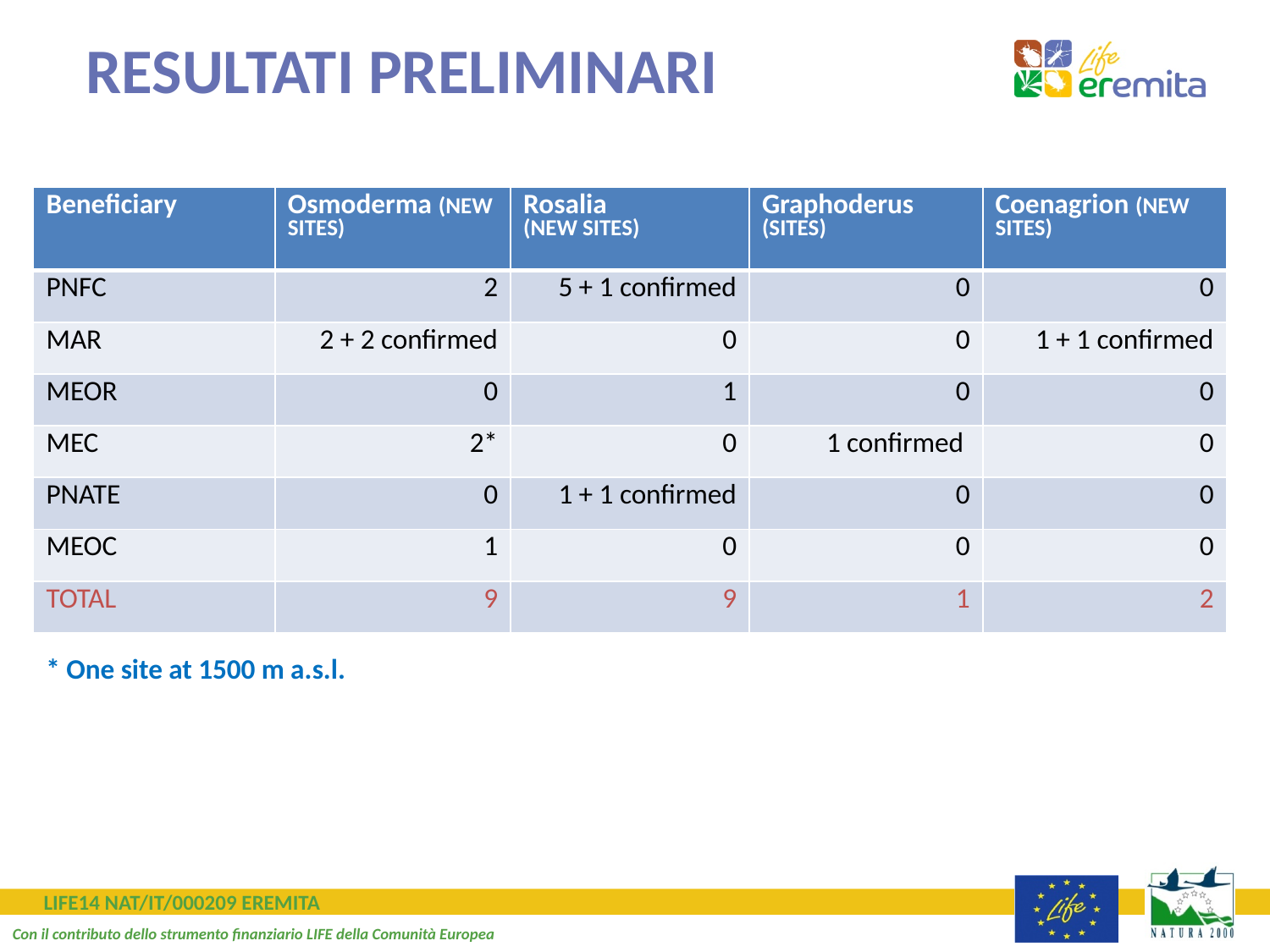

RESULTATI PRELIMINARI
| Beneficiary | Osmoderma (NEW SITES) | Rosalia (NEW SITES) | Graphoderus (SITES) | Coenagrion (NEW SITES) |
| --- | --- | --- | --- | --- |
| PNFC | 2 | 5 + 1 confirmed | 0 | 0 |
| MAR | 2 + 2 confirmed | 0 | 0 | 1 + 1 confirmed |
| MEOR | 0 | 1 | 0 | 0 |
| MEC | 2\* | 0 | 1 confirmed | 0 |
| PNATE | 0 | 1 + 1 confirmed | 0 | 0 |
| MEOC | 1 | 0 | 0 | 0 |
| TOTAL | 9 | 9 | 1 | 2 |
* One site at 1500 m a.s.l.